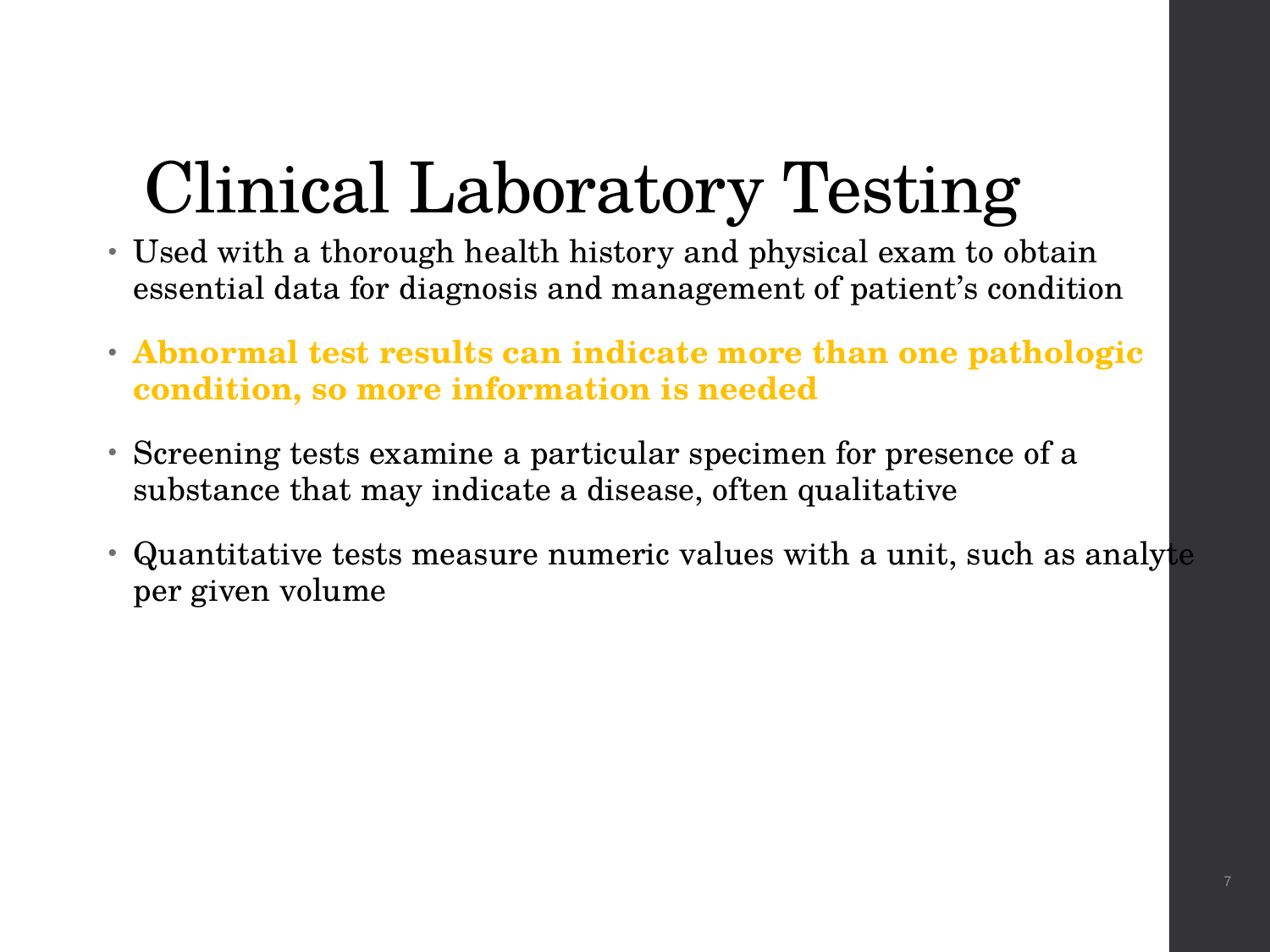

# Clinical Laboratory Testing
Used with a thorough health history and physical exam to obtain essential data for diagnosis and management of patient’s condition
Abnormal test results can indicate more than one pathologic condition, so more information is needed
Screening tests examine a particular specimen for presence of a substance that may indicate a disease, often qualitative
Quantitative tests measure numeric values with a unit, such as analyte per given volume
 7